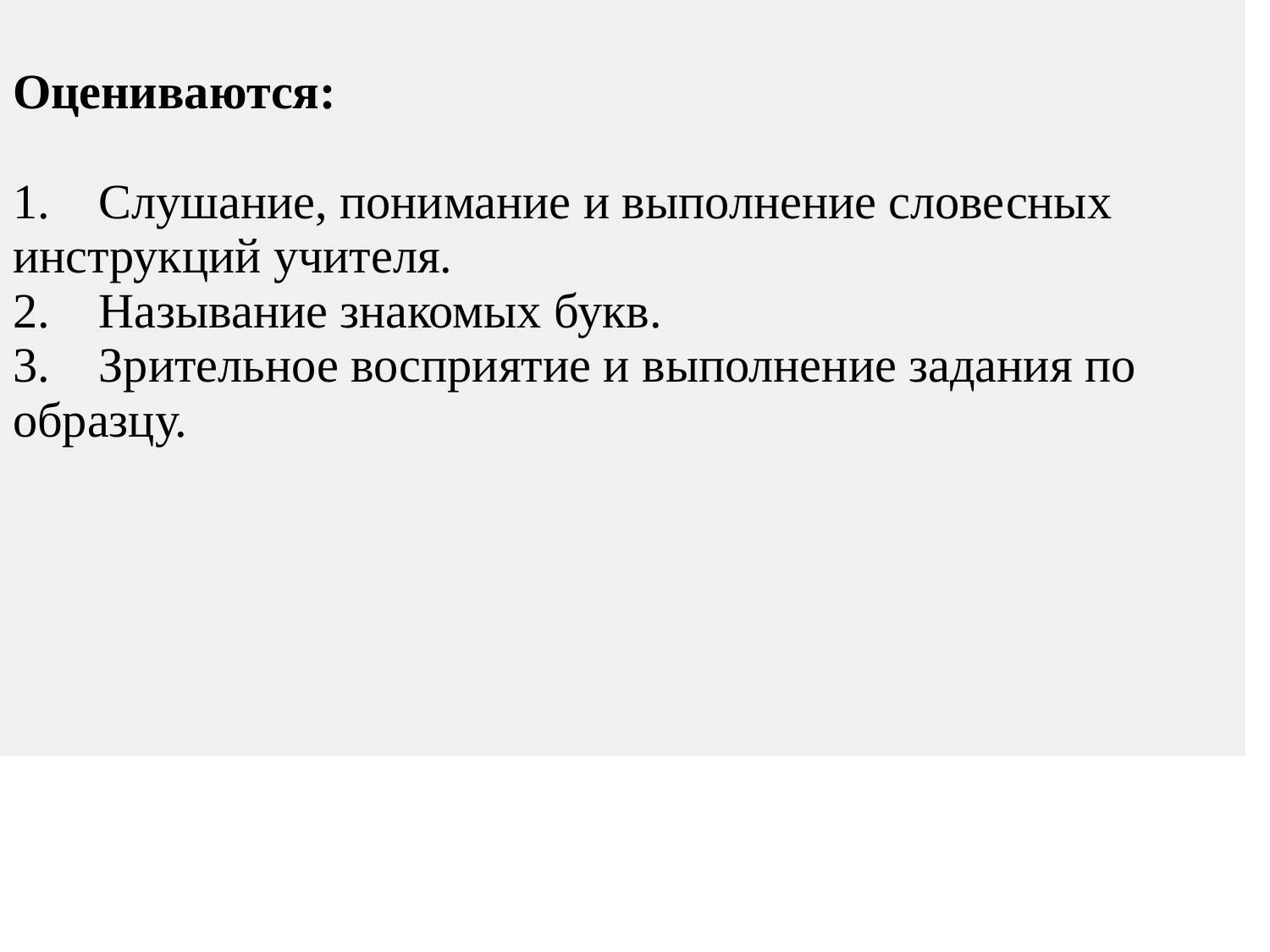

| Оцениваются: 1.    Слушание, понимание и выполнение словесных инструкций учителя. 2.    Называние знакомых букв. 3.    Зрительное восприятие и выполнение задания по образцу. |
| --- |